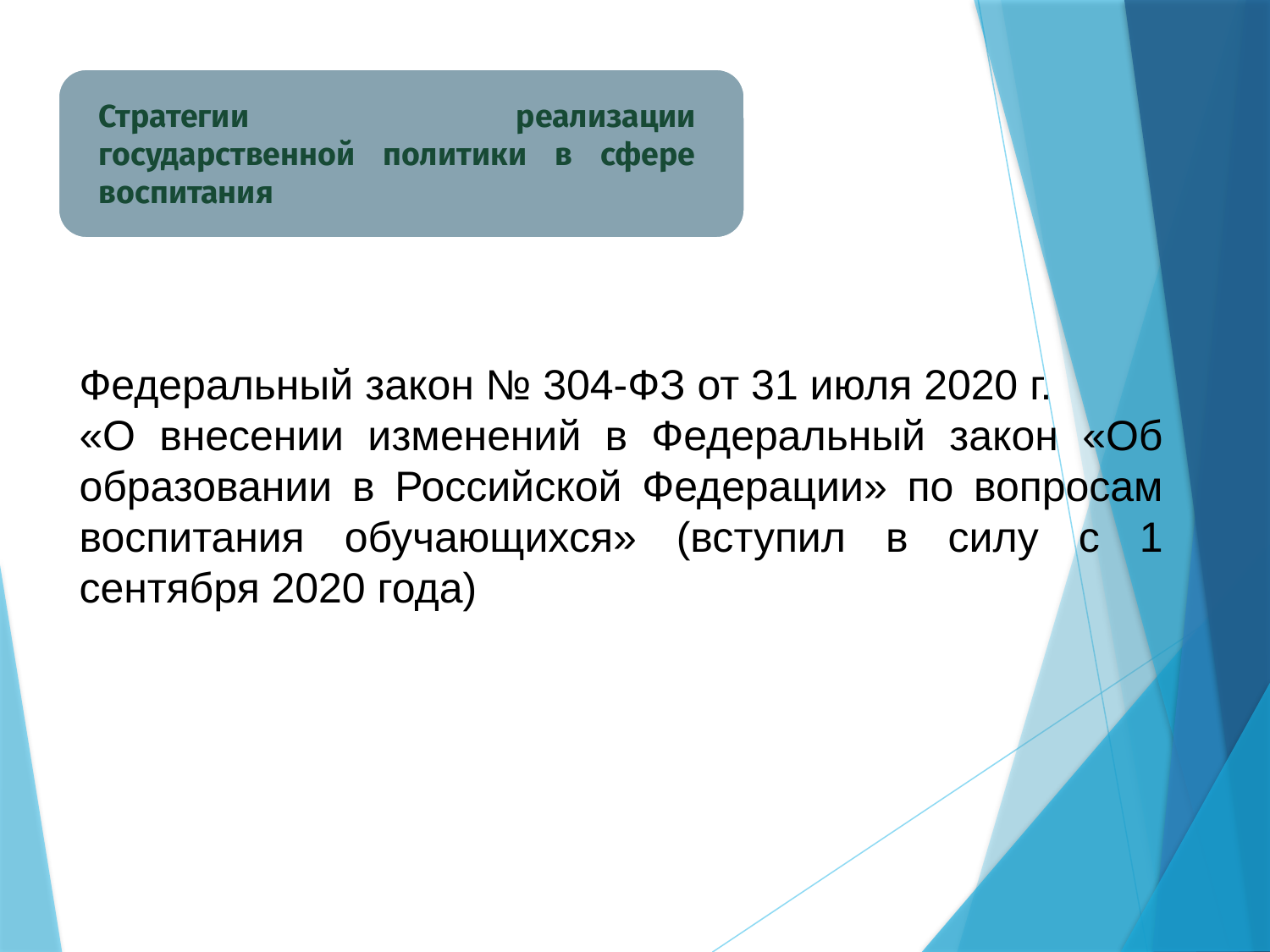

Стратегии реализации государственной политики в сфере воспитания
Федеральный закон № 304-ФЗ от 31 июля 2020 г.
«О внесении изменений в Федеральный закон «Об образовании в Российской Федерации» по вопросам воспитания обучающихся» (вступил в силу с 1 сентября 2020 года)